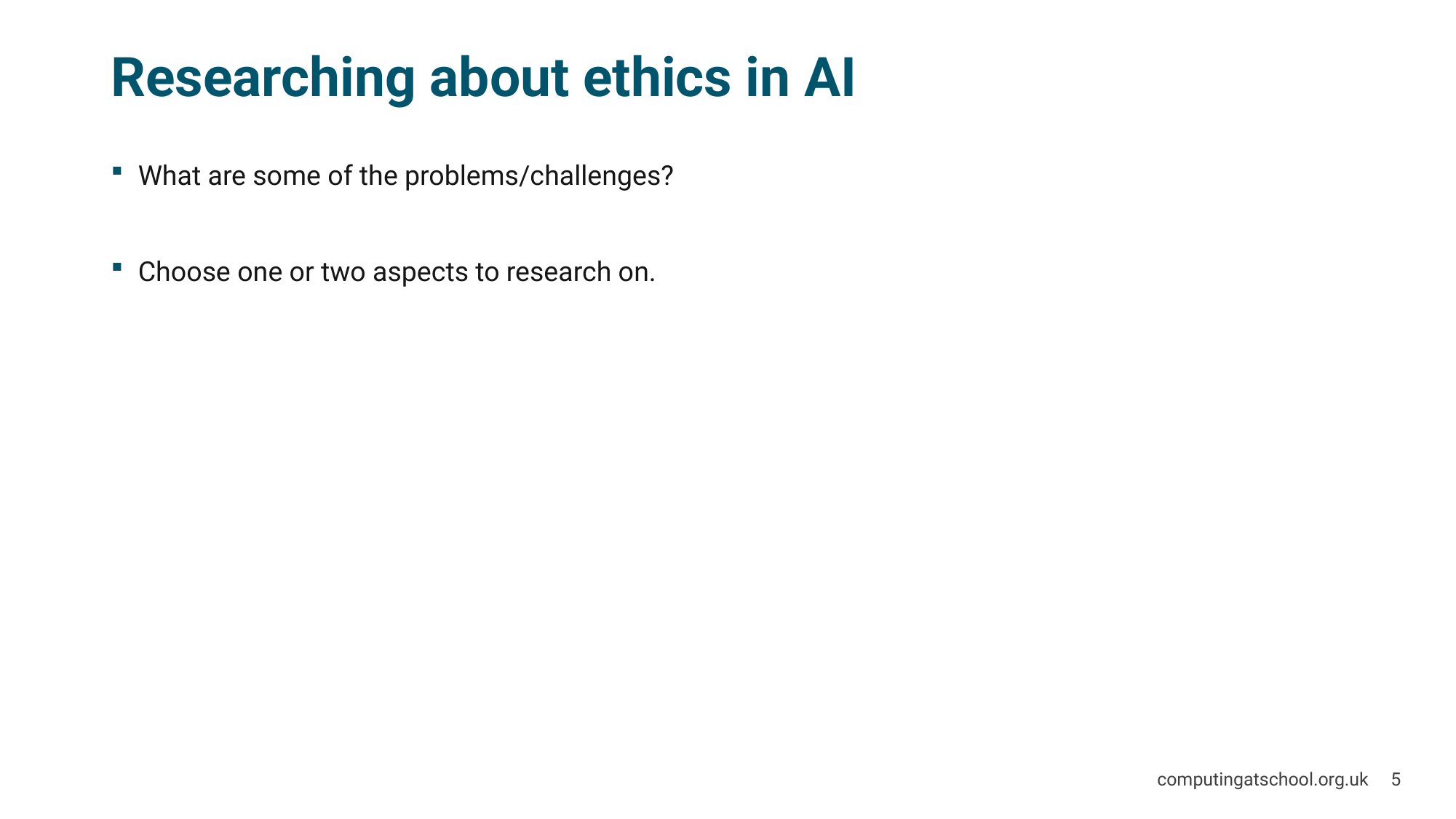

# Researching about ethics in AI
What are some of the problems/challenges?

Choose one or two aspects to research on.
computingatschool.org.uk
5